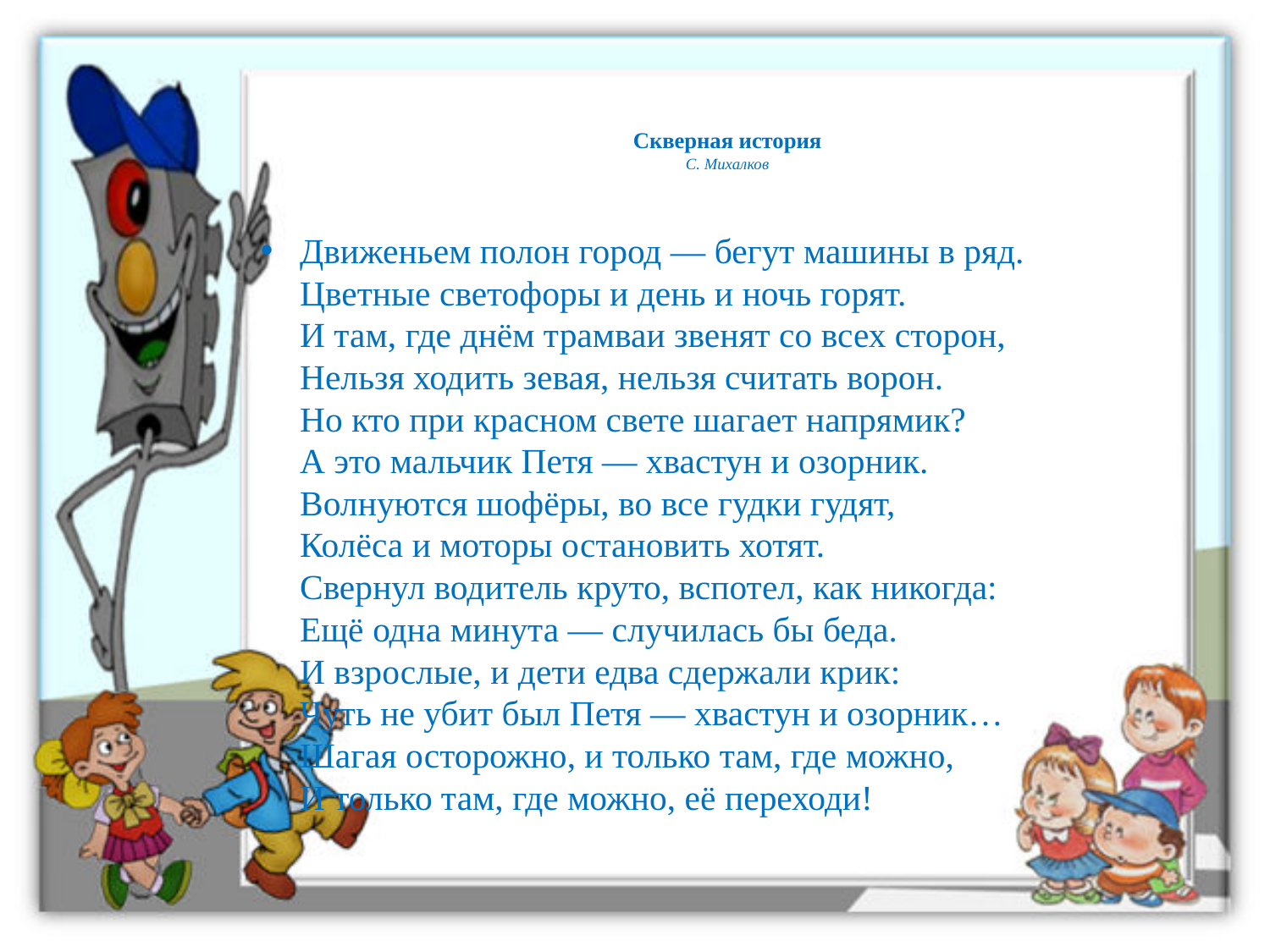

# Скверная история С. Михалков
Движеньем полон город — бегут машины в ряд.
Цветные светофоры и день и ночь горят.
И там, где днём трамваи звенят со всех сторон,
Нельзя ходить зевая, нельзя считать ворон.
Но кто при красном свете шагает напрямик?
А это мальчик Петя — хвастун и озорник.
Волнуются шофёры, во все гудки гудят,
Колёса и моторы остановить хотят.
Свернул водитель круто, вспотел, как никогда:
Ещё одна минута — случилась бы беда.
И взрослые, и дети едва сдержали крик:
Чуть не убит был Петя — хвастун и озорник…
Шагая осторожно, и только там, где можно,
И только там, где можно, её переходи!